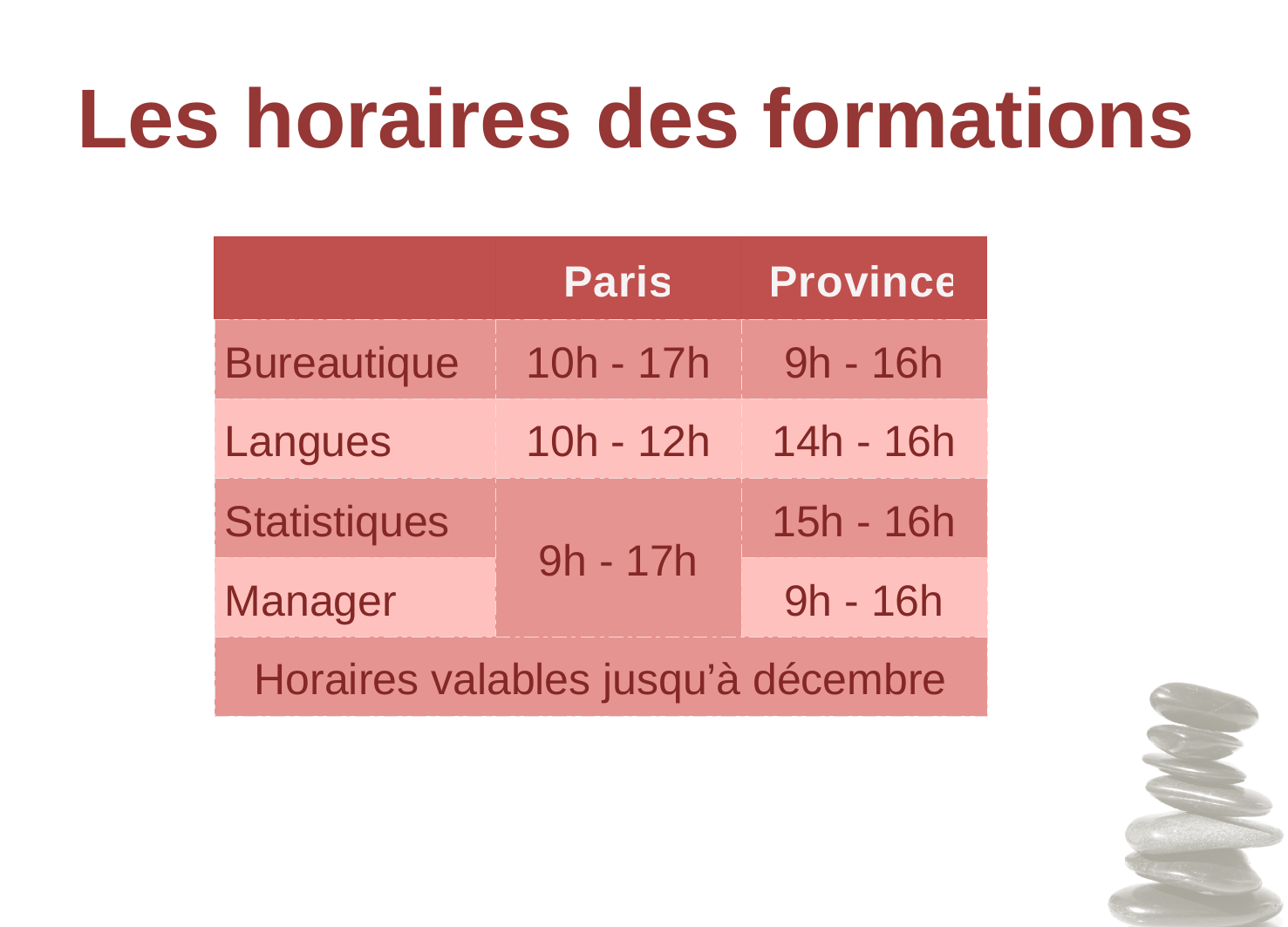

# Les horaires des formations
|  | Paris | Province |
| --- | --- | --- |
| Bureautique | 10h - 17h | 9h - 16h |
| Langues | 10h - 12h | 14h - 16h |
| Statistiques | 9h - 17h | 15h - 16h |
| Manager |  | 9h - 16h |
| Horaires valables jusqu’à décembre |  |  |